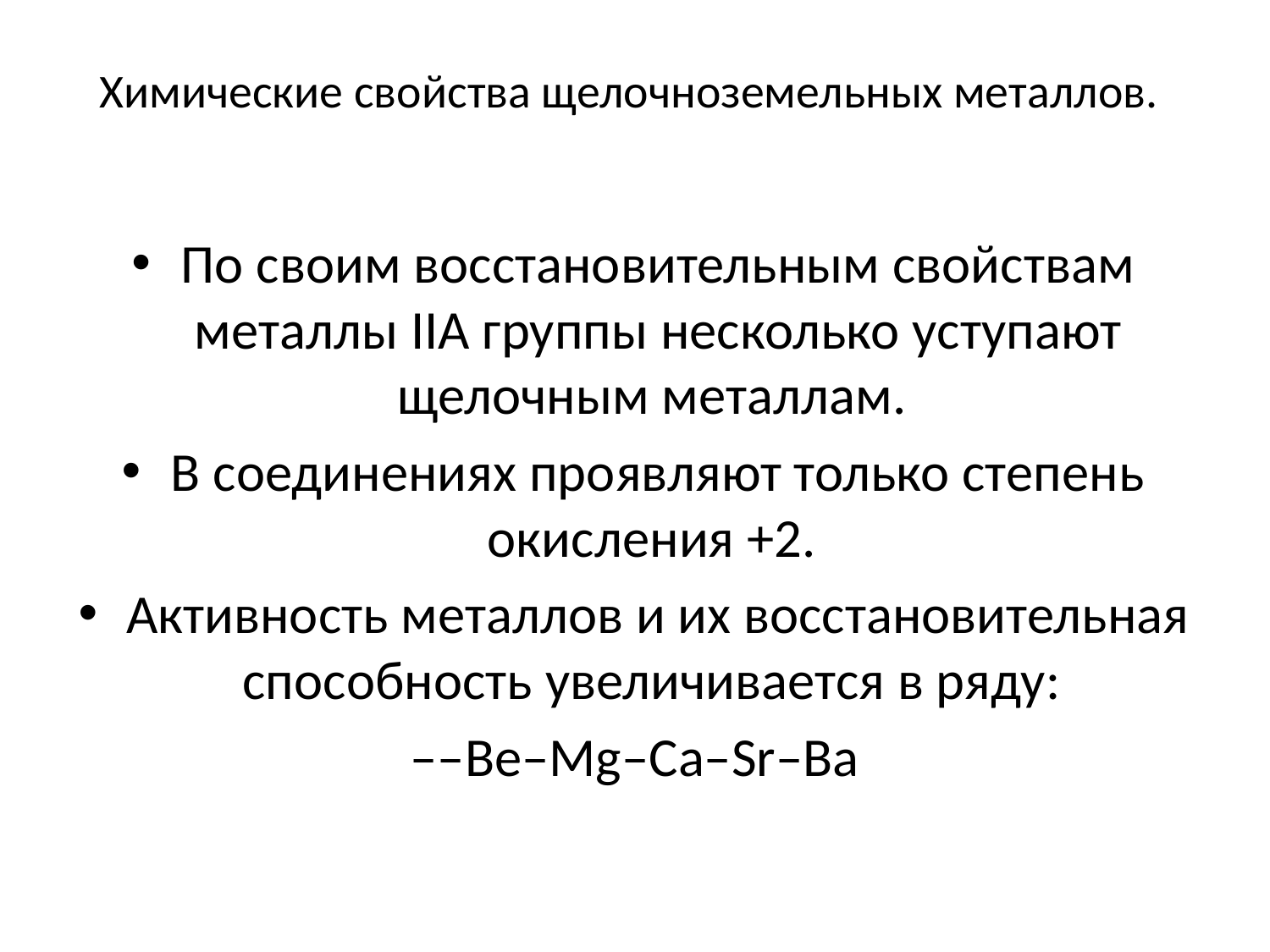

# Химические свойства щелочноземельных металлов.
По своим восстановительным свойствам металлы IIА группы несколько уступают щелочным металлам.
В соединениях проявляют только степень окисления +2.
Активность металлов и их восстановительная способность увеличивается в ряду:
––Be–Mg–Ca–Sr–Ba